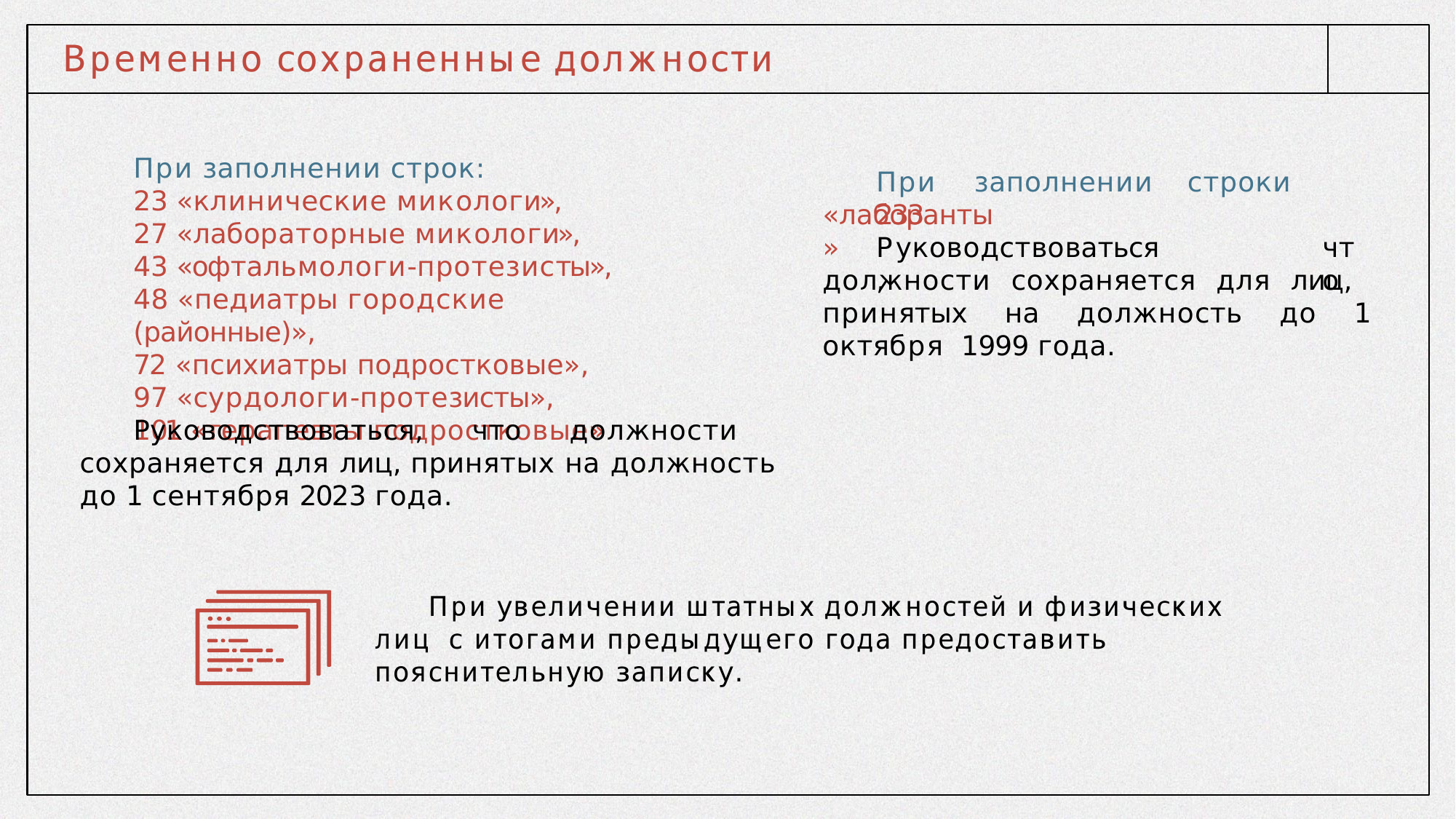

# Временно сохраненные должности
При заполнении строк:
23 «клинические микологи»,
27 «лабораторные микологи»,
43 «офтальмологи-протезисты»,
48 «педиатры городские (районные)»,
72 «психиатры подростковые»,
97 «сурдологи-протезисты»,
101 «терапевты подростковые»
При	заполнении	строки	233
«лаборанты»
Руководствоваться,
что
должности сохраняется для лиц,  принятых на должность до 1 октября  1999 года.
Руководствоваться, что должности  сохраняется для лиц, принятых на должность  до 1 сентября 2023 года.

При увеличении штатных должностей и физических лиц  с итогами предыдущего года предоставить  пояснительную записку.